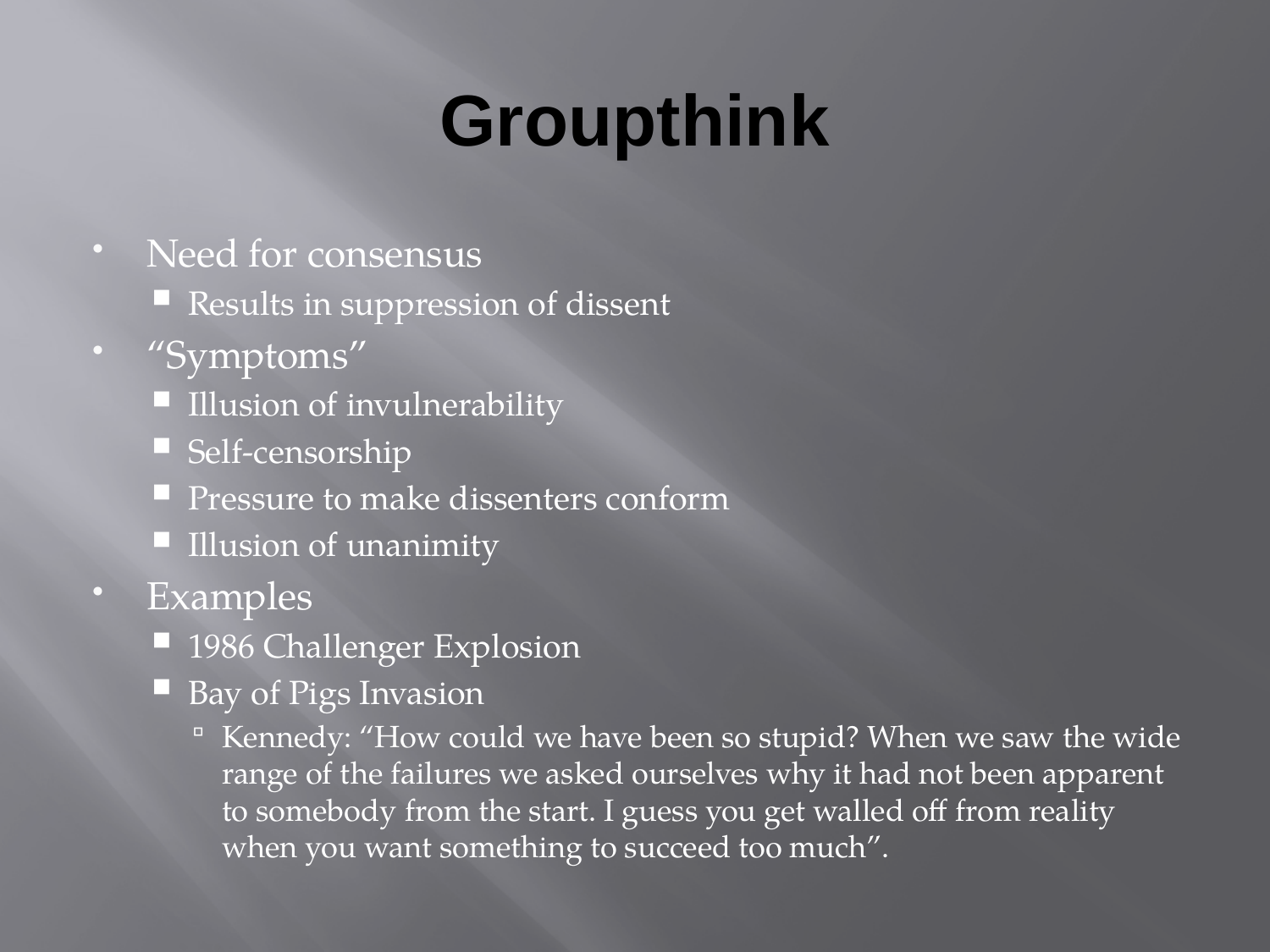

# Groupthink
Need for consensus
Results in suppression of dissent
“Symptoms”
Illusion of invulnerability
Self-censorship
Pressure to make dissenters conform
Illusion of unanimity
Examples
1986 Challenger Explosion
Bay of Pigs Invasion
Kennedy: “How could we have been so stupid? When we saw the wide range of the failures we asked ourselves why it had not been apparent to somebody from the start. I guess you get walled off from reality when you want something to succeed too much”.